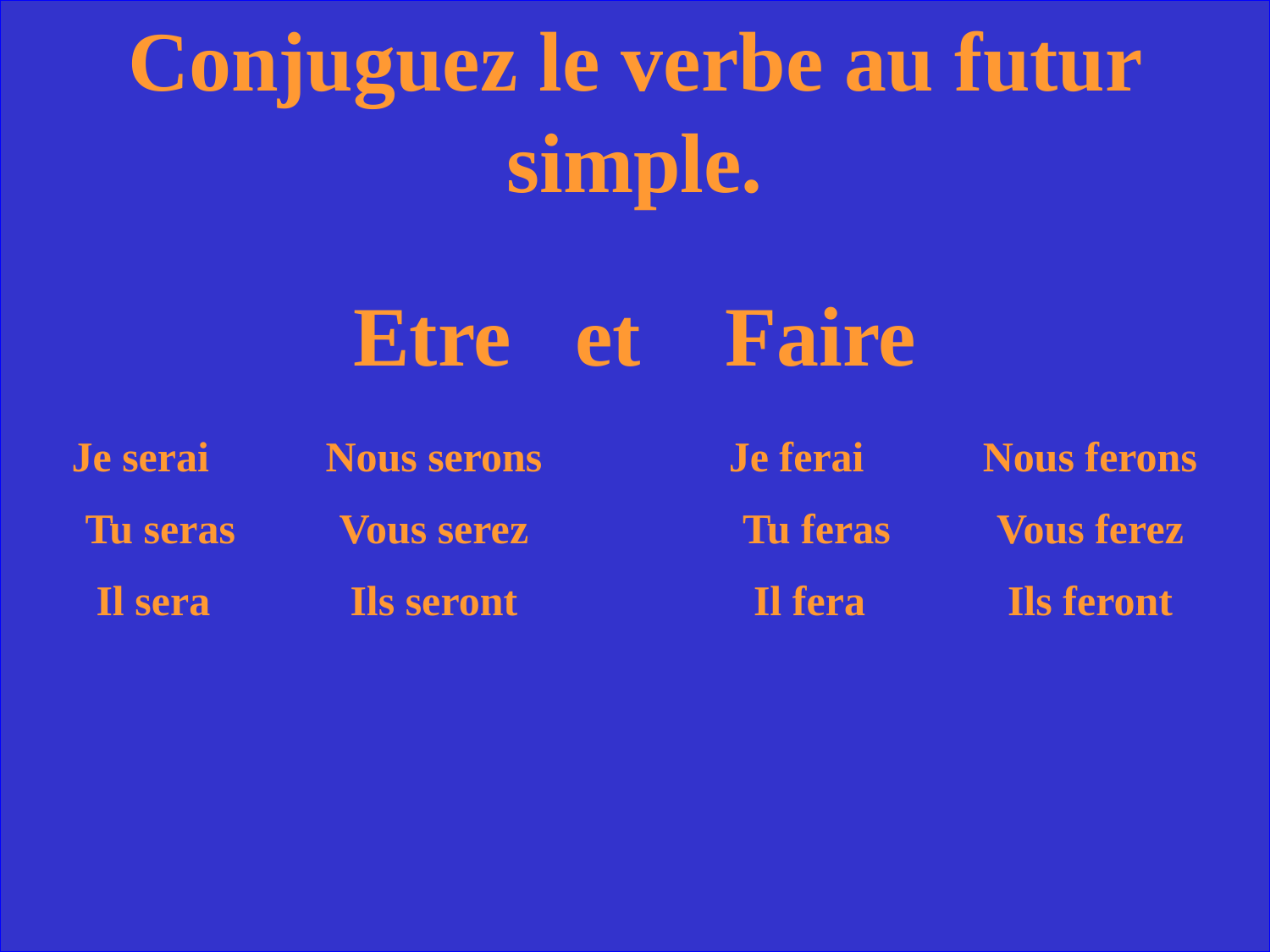

Conjuguez le verbe au futur simple.
Etre   et    Faire
Je serai	Nous serons
Tu seras	Vous serez
Il sera		Ils seront
Je ferai	Nous ferons
Tu feras	Vous ferez
Il fera		Ils feront